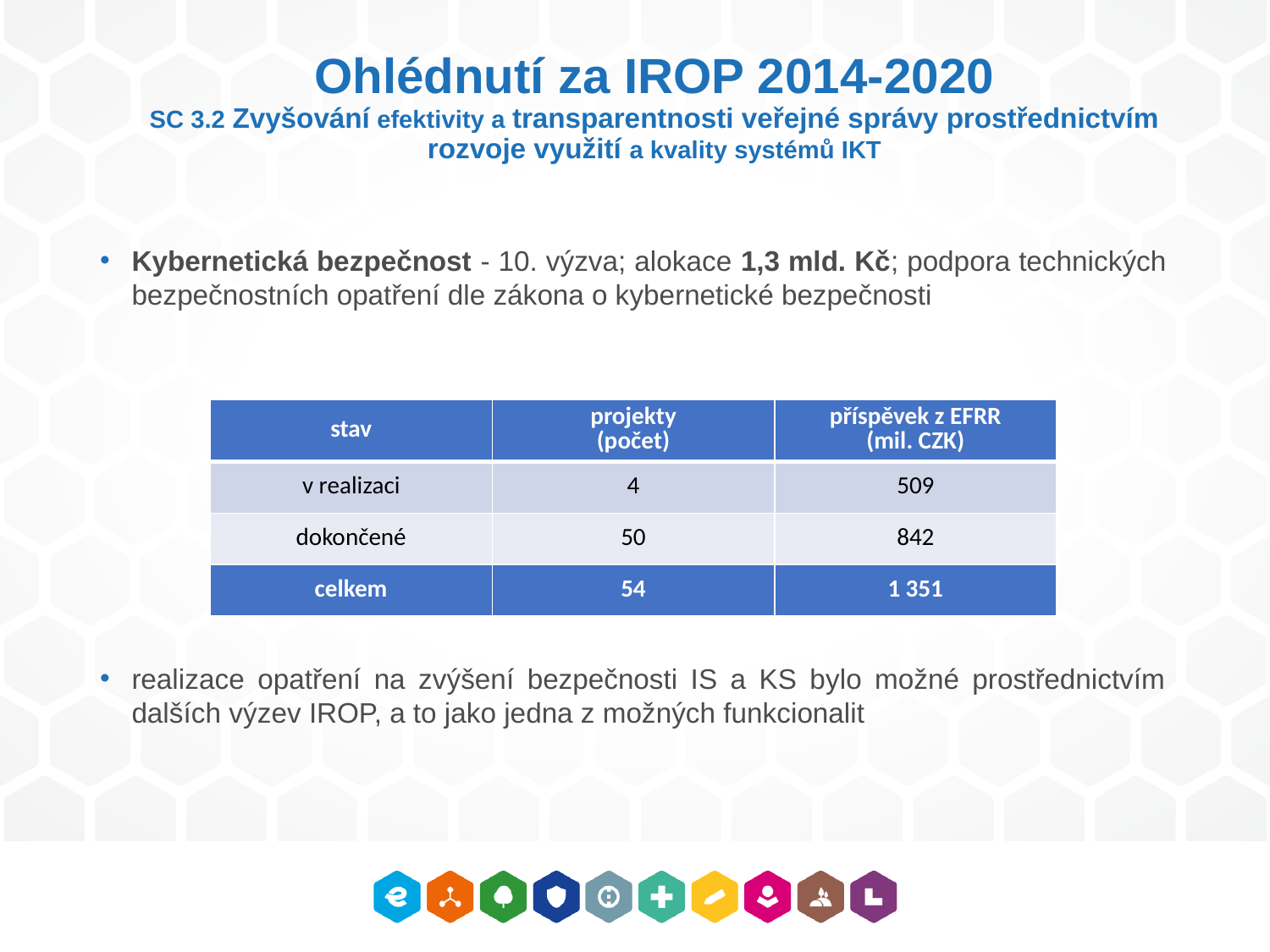

Ohlédnutí za IROP 2014-2020
SC 3.2 Zvyšování efektivity a transparentnosti veřejné správy prostřednictvím rozvoje využití a kvality systémů IKT
Kybernetická bezpečnost - 10. výzva; alokace 1,3 mld. Kč; podpora technických bezpečnostních opatření dle zákona o kybernetické bezpečnosti

realizace opatření na zvýšení bezpečnosti IS a KS bylo možné prostřednictvím dalších výzev IROP, a to jako jedna z možných funkcionalit

| stav | projekty (počet) | příspěvek z EFRR (mil. CZK) |
| --- | --- | --- |
| v realizaci | 4 | 509 |
| dokončené | 50 | 842 |
| celkem | 54 | 1 351 |